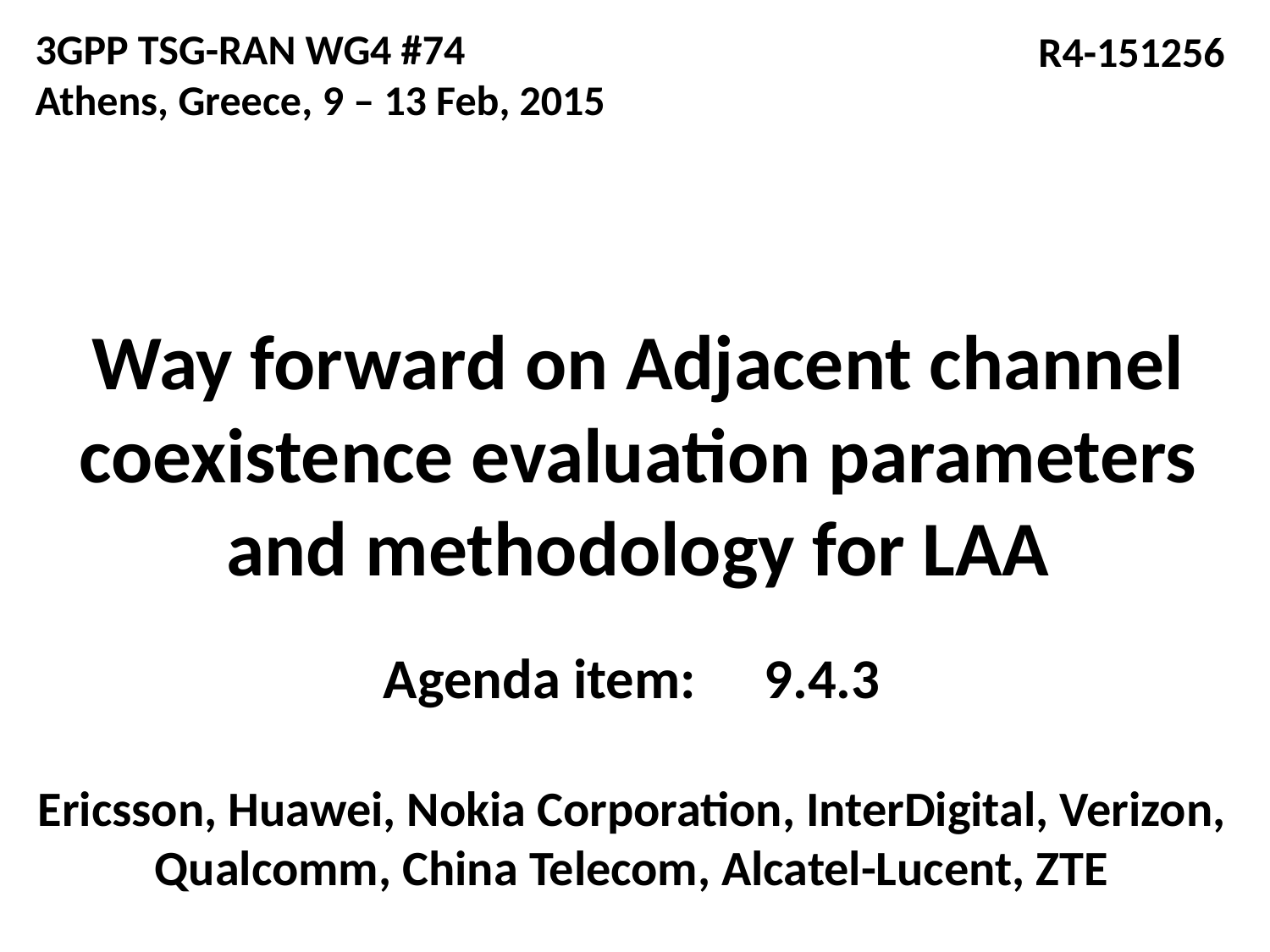

3GPP TSG-RAN WG4 #74
Athens, Greece, 9 – 13 Feb, 2015
R4-151256
Way forward on Adjacent channel coexistence evaluation parameters and methodology for LAA
Agenda item:	9.4.3

Ericsson, Huawei, Nokia Corporation, InterDigital, Verizon, Qualcomm, China Telecom, Alcatel-Lucent, ZTE